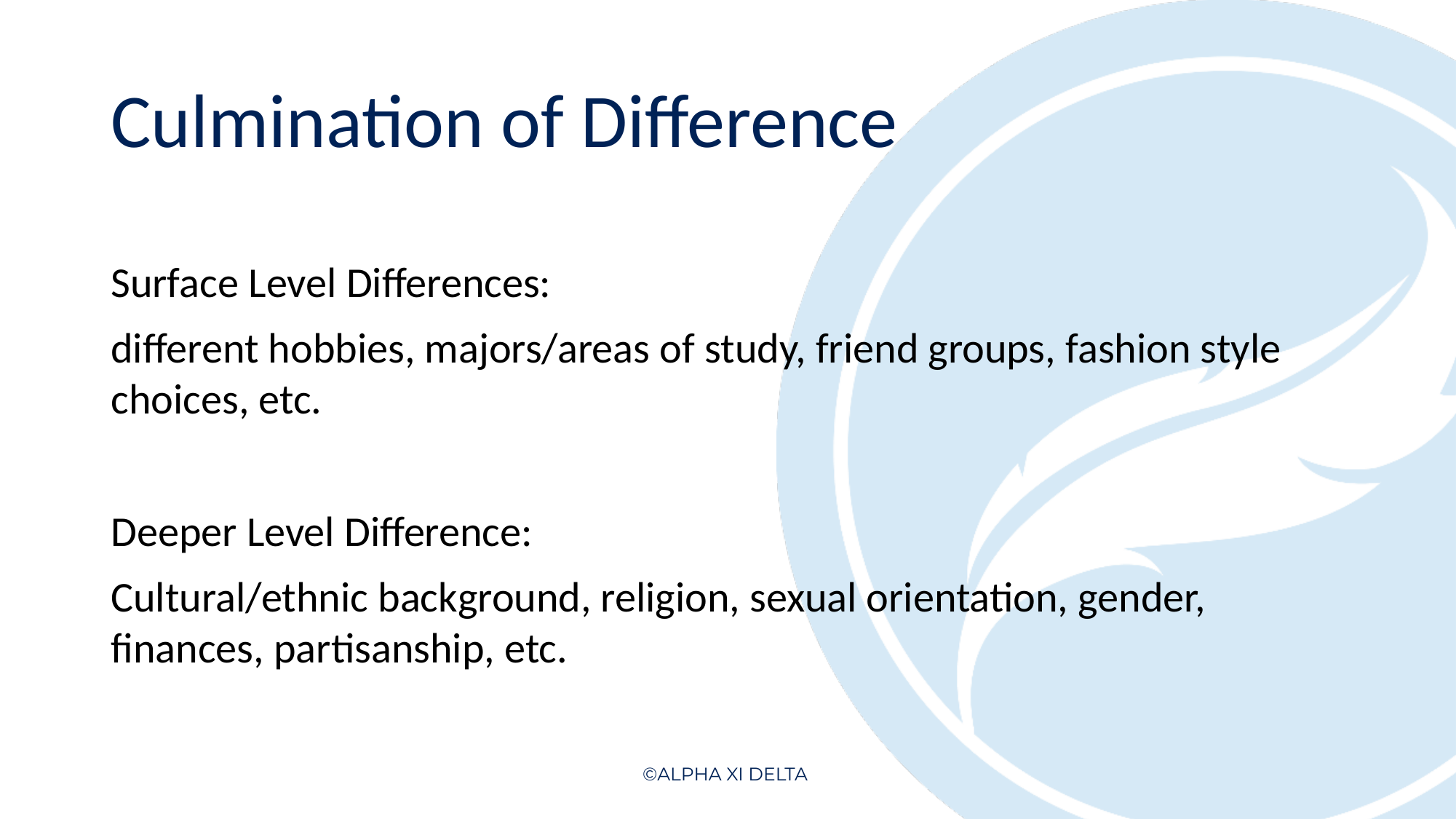

# Culmination of Difference
Surface Level Differences:
different hobbies, majors/areas of study, friend groups, fashion style choices, etc.

Deeper Level Difference:
Cultural/ethnic background, religion, sexual orientation, gender, finances, partisanship, etc.
©ALPHA XI DELTA